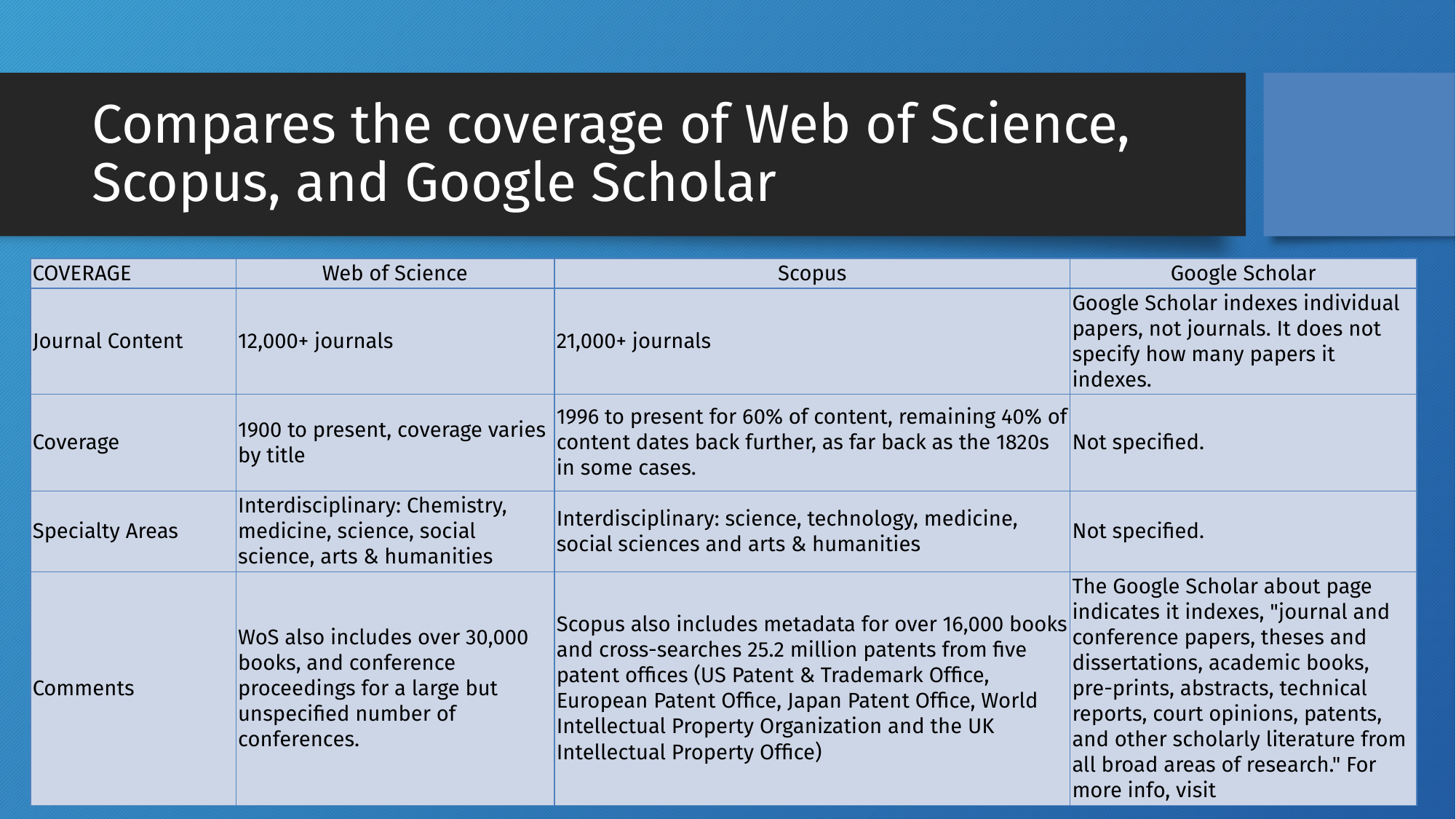

# Compares the coverage of Web of Science, Scopus, and Google Scholar
| COVERAGE | Web of Science | Scopus | Google Scholar |
| --- | --- | --- | --- |
| Journal Content | 12,000+ journals | 21,000+ journals | Google Scholar indexes individual papers, not journals. It does not specify how many papers it indexes. |
| Coverage | 1900 to present, coverage varies by title | 1996 to present for 60% of content, remaining 40% of content dates back further, as far back as the 1820s in some cases. | Not specified. |
| Specialty Areas | Interdisciplinary: Chemistry, medicine, science, social science, arts & humanities | Interdisciplinary: science, technology, medicine, social sciences and arts & humanities | Not specified. |
| Comments | WoS also includes over 30,000 books, and conference proceedings for a large but unspecified number of conferences. | Scopus also includes metadata for over 16,000 books and cross-searches 25.2 million patents from five patent offices (US Patent & Trademark Office, European Patent Office, Japan Patent Office, World Intellectual Property Organization and the UK Intellectual Property Office) | The Google Scholar about page indicates it indexes, "journal and conference papers, theses and dissertations, academic books, pre-prints, abstracts, technical reports, court opinions, patents, and other scholarly literature from all broad areas of research." For more info, visit |